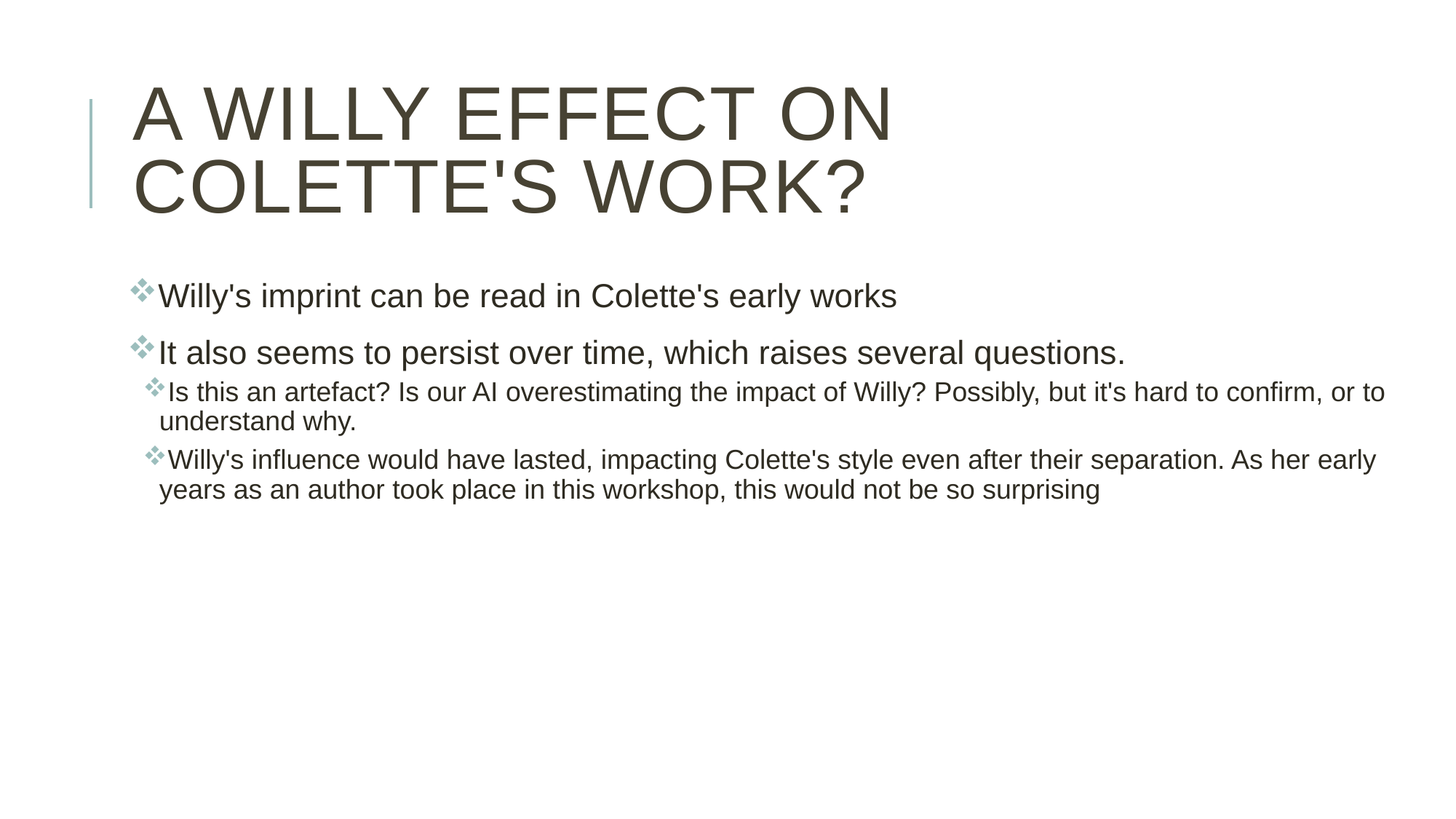

# A Willy effect on Colette's work?
Willy's imprint can be read in Colette's early works
It also seems to persist over time, which raises several questions.
Is this an artefact? Is our AI overestimating the impact of Willy? Possibly, but it's hard to confirm, or to understand why.
Willy's influence would have lasted, impacting Colette's style even after their separation. As her early years as an author took place in this workshop, this would not be so surprising